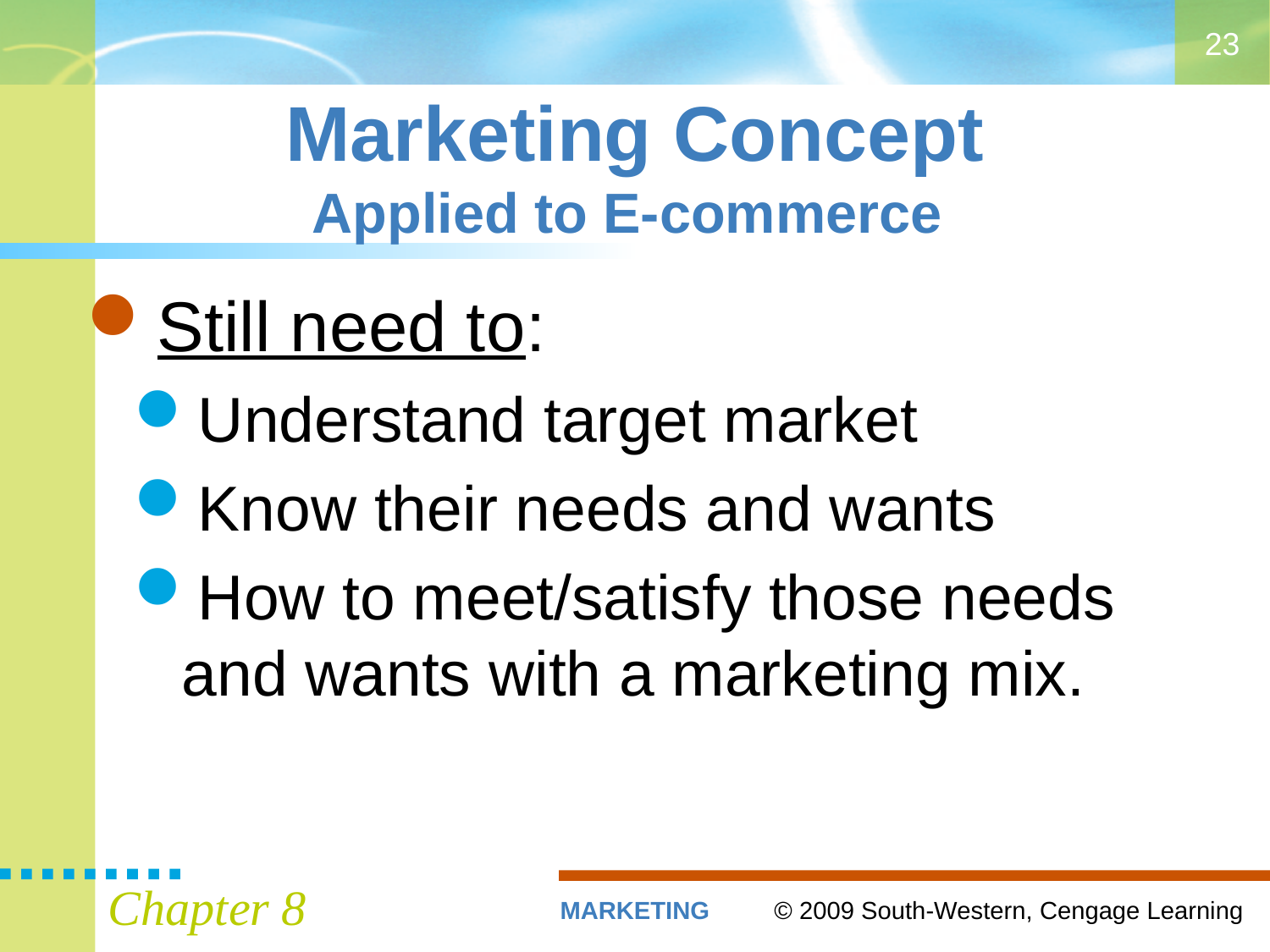

23
# Marketing Concept Applied to E-commerce
Still need to:
Understand target market
Know their needs and wants
How to meet/satisfy those needs and wants with a marketing mix.
Chapter 8